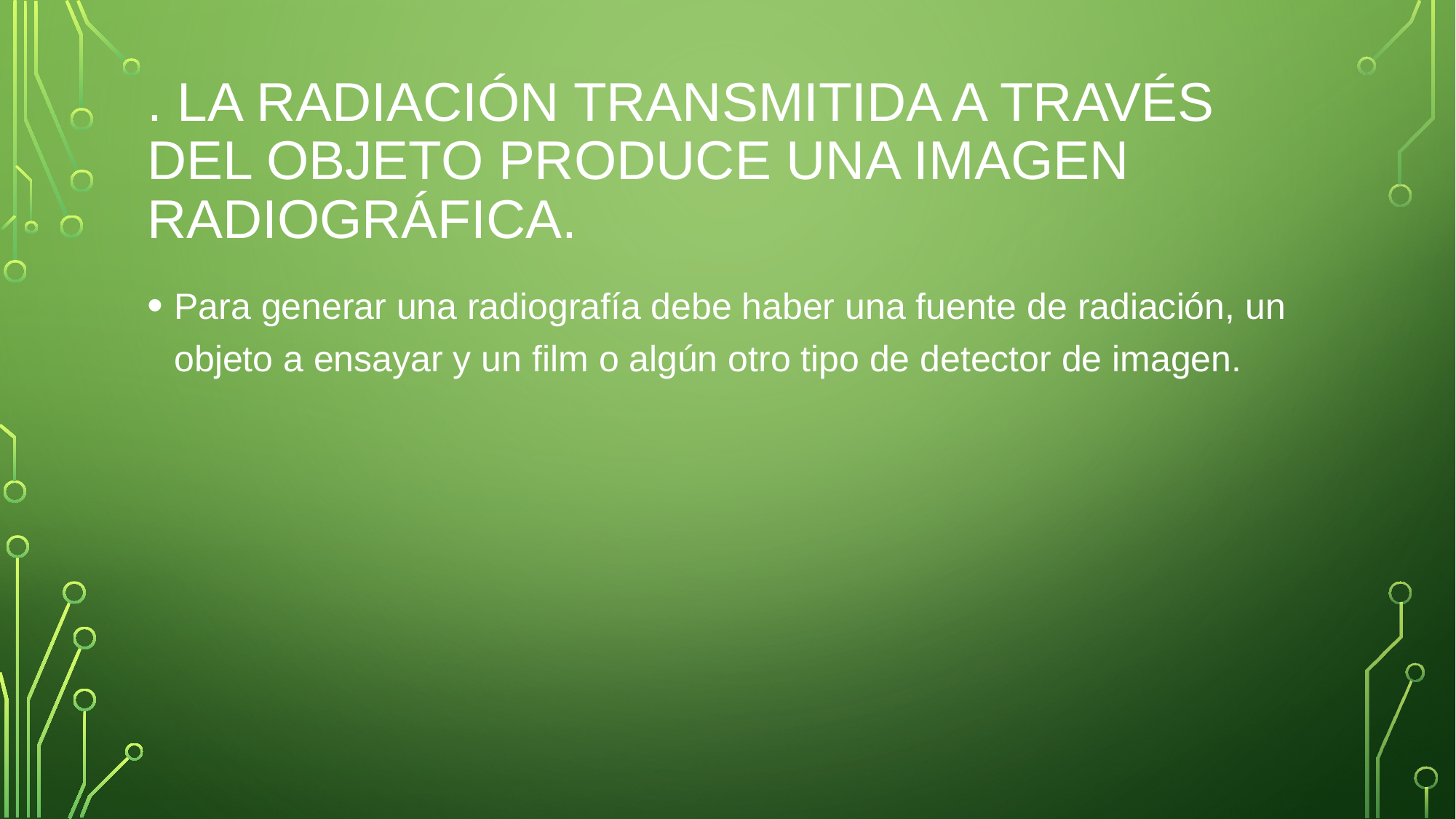

# . La radiación transmitida a través del objeto produce una imagen radiográfica.
Para generar una radiografía debe haber una fuente de radiación, un objeto a ensayar y un film o algún otro tipo de detector de imagen.